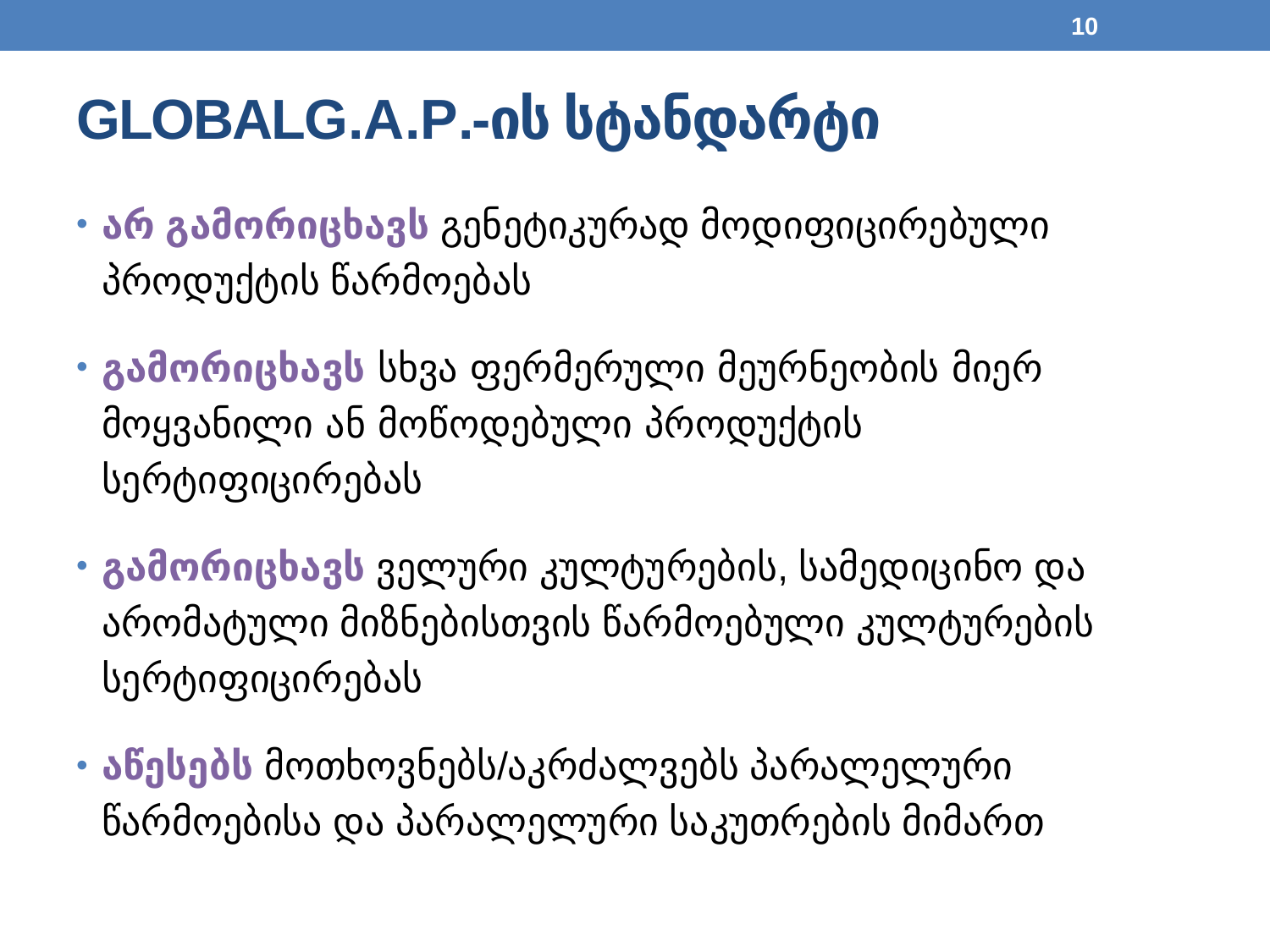

10
# GLOBALG.A.P.-ის სტანდარტი
არ გამორიცხავს გენეტიკურად მოდიფიცირებული  პროდუქტის წარმოებას
გამორიცხავს სხვა ფერმერული მეურნეობის მიერ მოყვანილი ან მოწოდებული პროდუქტის სერტიფიცირებას
გამორიცხავს ველური კულტურების, სამედიცინო და არომატული მიზნებისთვის წარმოებული კულტურების სერტიფიცირებას
აწესებს მოთხოვნებს/აკრძალვებს პარალელური წარმოებისა და პარალელური საკუთრების მიმართ